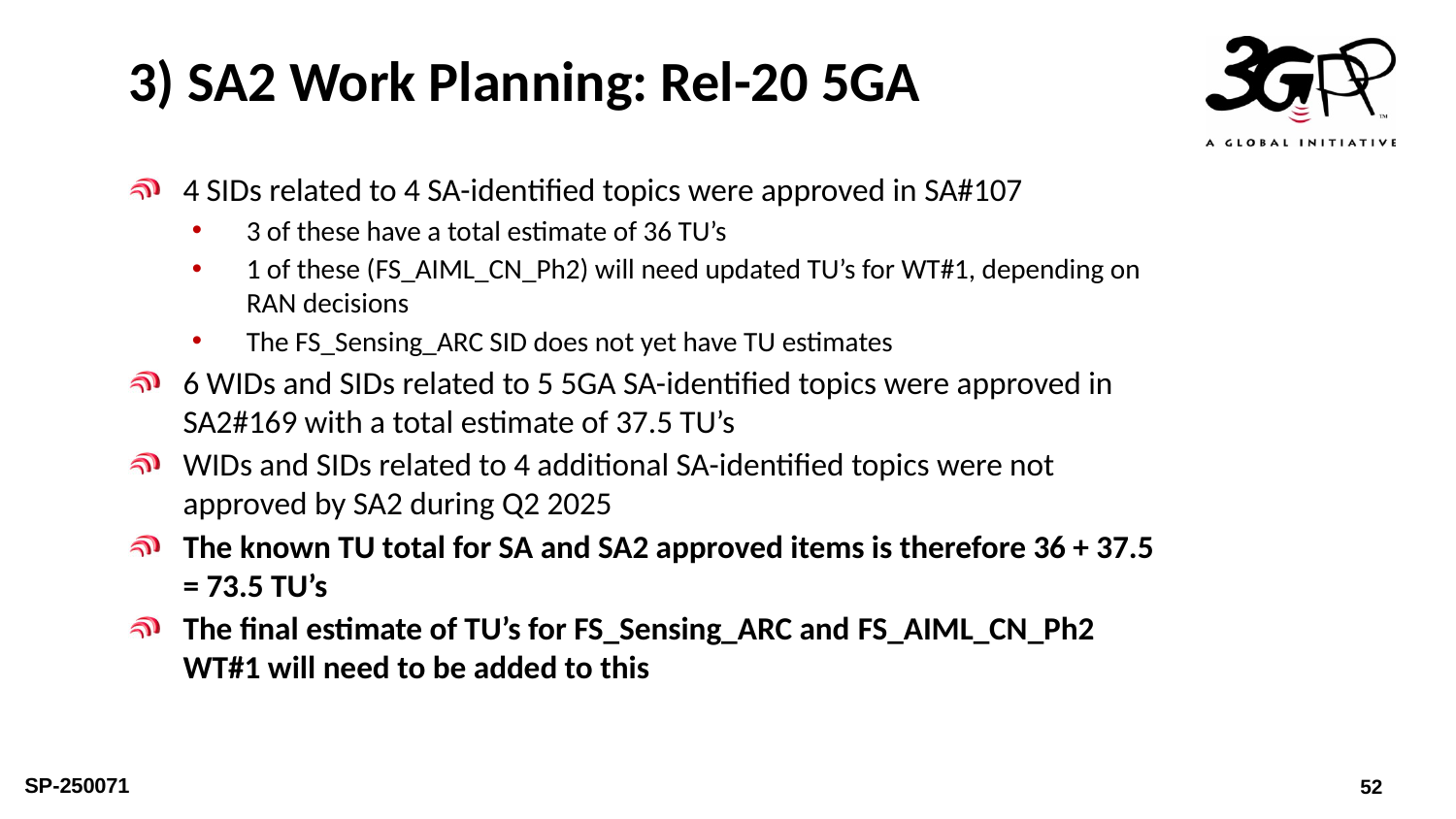

# 3) SA2 Work Planning: Rel-20 5GA
4 SIDs related to 4 SA-identified topics were approved in SA#107
3 of these have a total estimate of 36 TU’s
1 of these (FS_AIML_CN_Ph2) will need updated TU’s for WT#1, depending on RAN decisions
The FS_Sensing_ARC SID does not yet have TU estimates
6 WIDs and SIDs related to 5 5GA SA-identified topics were approved in SA2#169 with a total estimate of 37.5 TU’s
WIDs and SIDs related to 4 additional SA-identified topics were not approved by SA2 during Q2 2025
The known TU total for SA and SA2 approved items is therefore 36 + 37.5 = 73.5 TU’s
The final estimate of TU’s for FS_Sensing_ARC and FS_AIML_CN_Ph2 WT#1 will need to be added to this